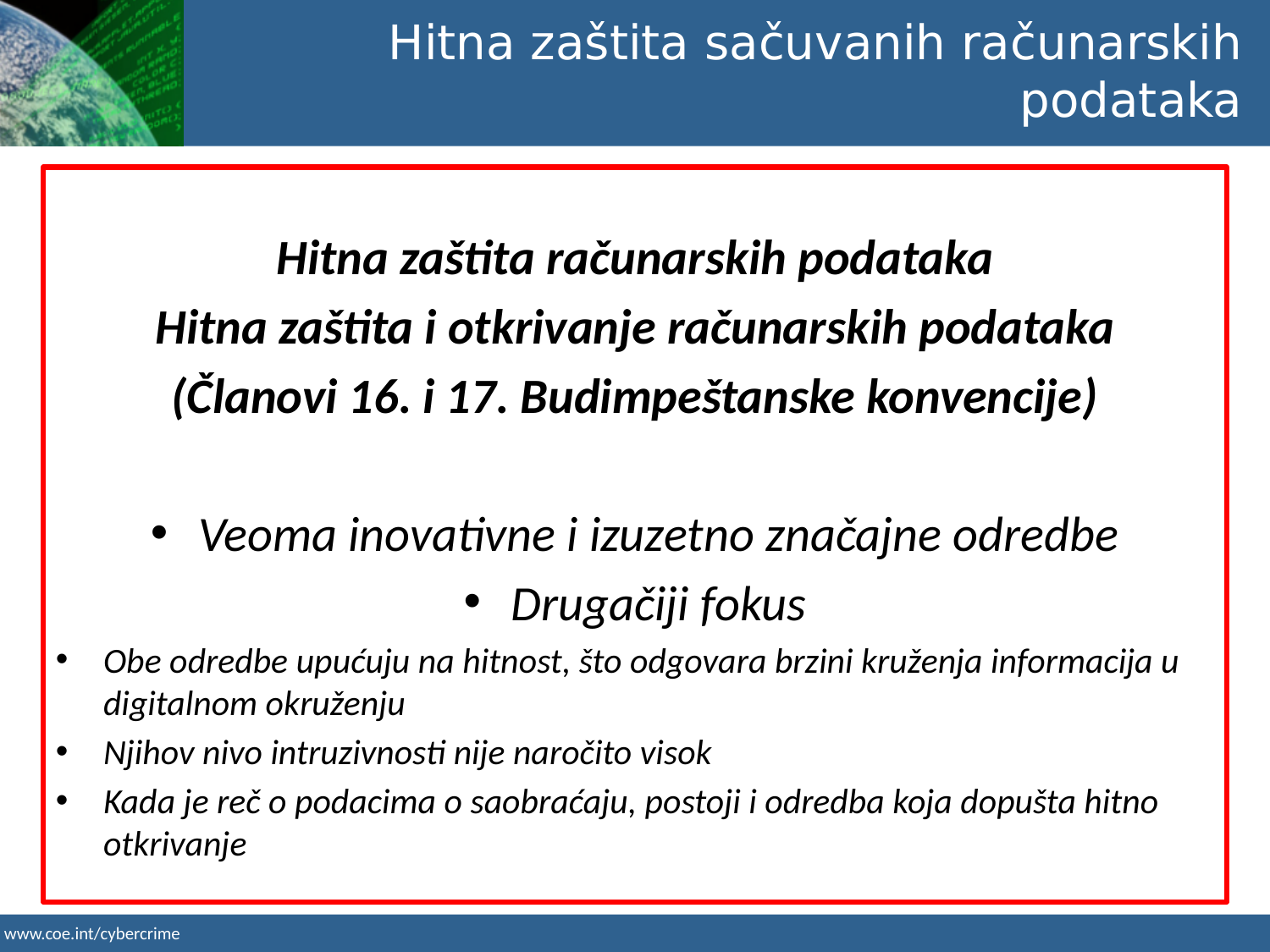

Hitna zaštita sačuvanih računarskih podataka

Hitna zaštita računarskih podataka
Hitna zaštita i otkrivanje računarskih podataka
(Članovi 16. i 17. Budimpeštanske konvencije)

Veoma inovativne i izuzetno značajne odredbe
Drugačiji fokus
Obe odredbe upućuju na hitnost, što odgovara brzini kruženja informacija u digitalnom okruženju
Njihov nivo intruzivnosti nije naročito visok
Kada je reč o podacima o saobraćaju, postoji i odredba koja dopušta hitno otkrivanje